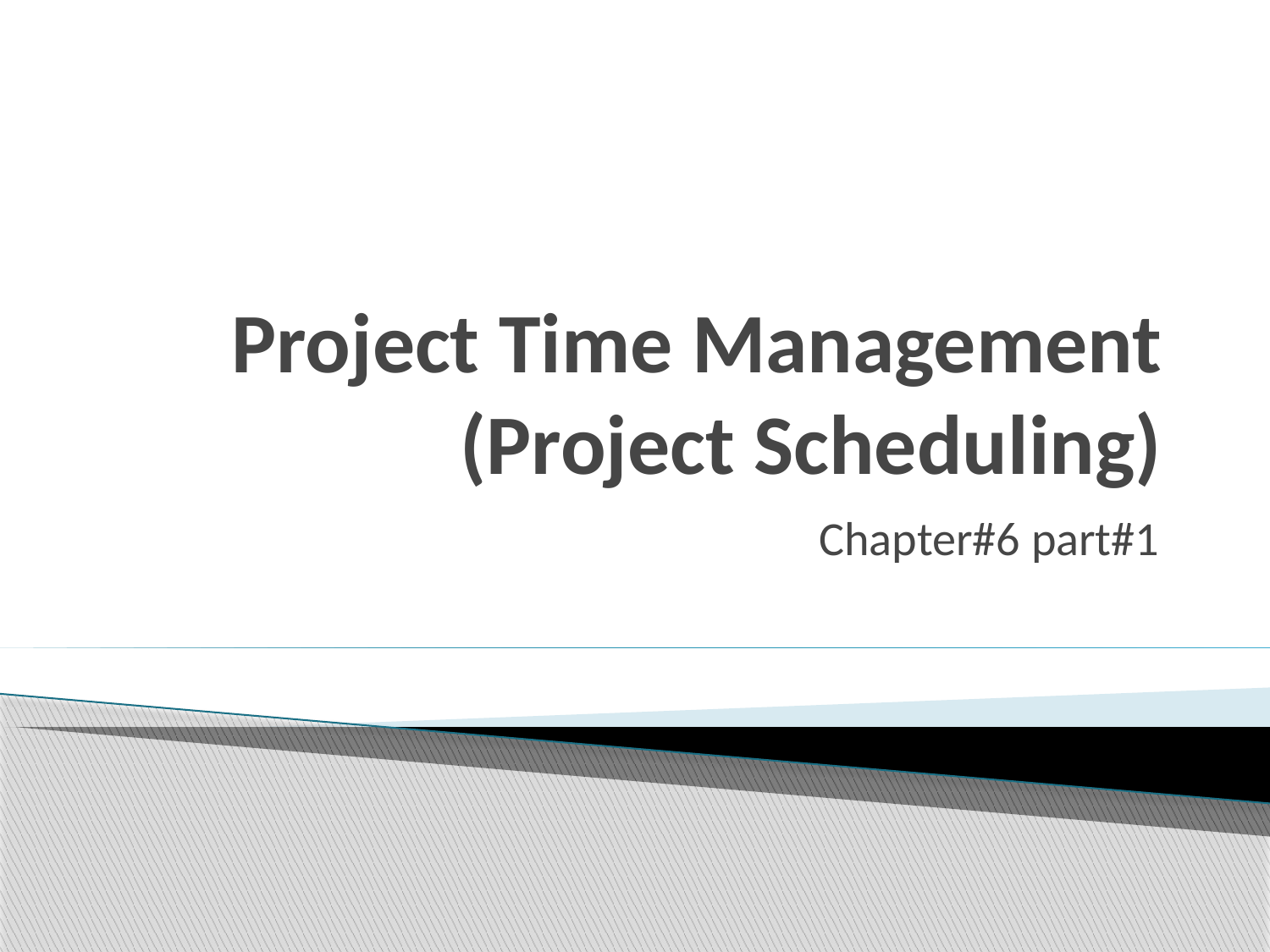

# Project Time Management (Project Scheduling)
Chapter#6 part#1